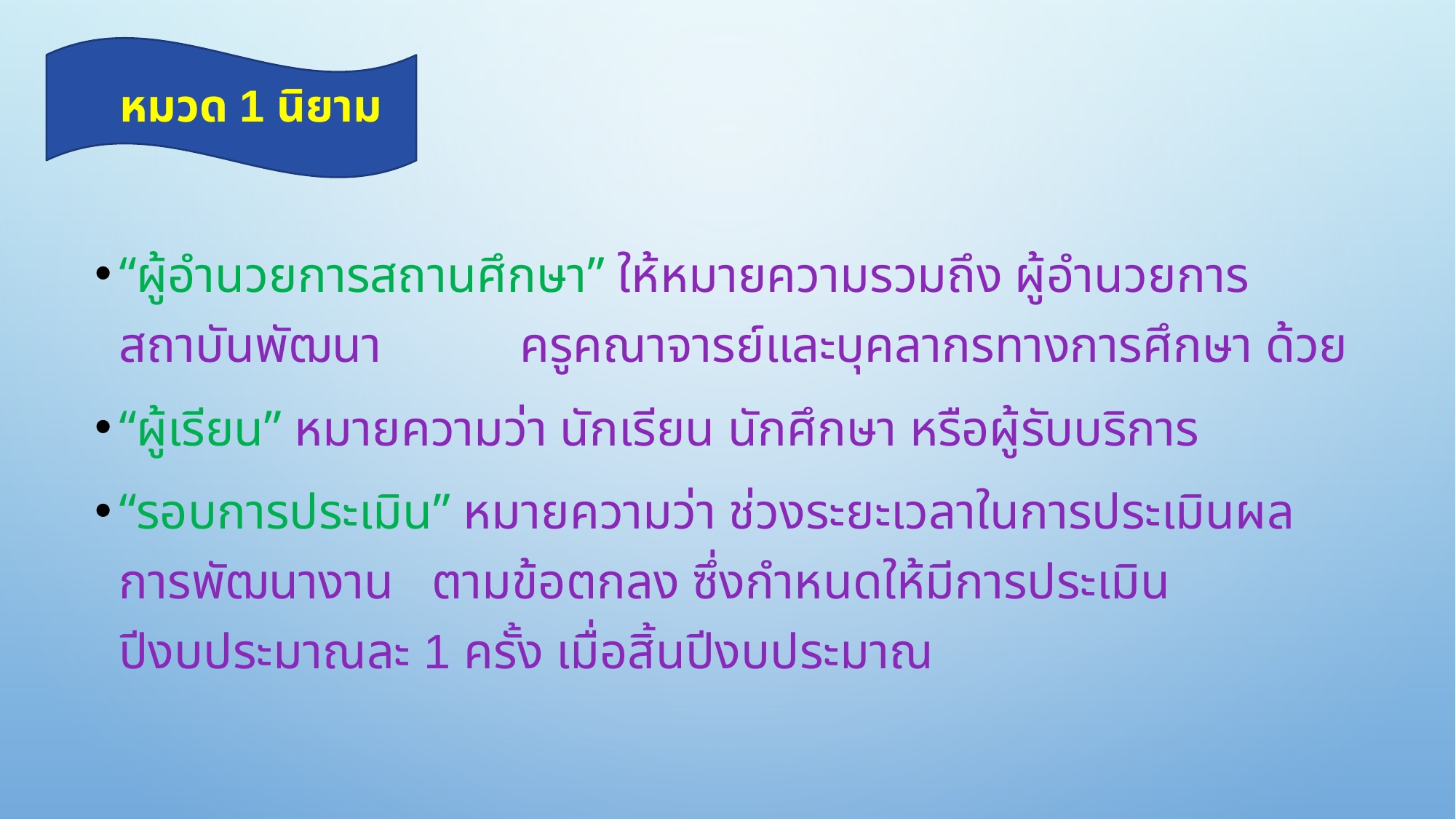

# หมวด 1 นิยาม
“ผู้อำนวยการสถานศึกษา” ให้หมายความรวมถึง ผู้อำนวยการสถาบันพัฒนา           ครูคณาจารย์และบุคลากรทางการศึกษา ด้วย
“ผู้เรียน” หมายความว่า นักเรียน นักศึกษา หรือผู้รับบริการ
“รอบการประเมิน” หมายความว่า ช่วงระยะเวลาในการประเมินผลการพัฒนางาน   ตามข้อตกลง ซึ่งกำหนดให้มีการประเมิน ปีงบประมาณละ 1 ครั้ง เมื่อสิ้นปีงบประมาณ